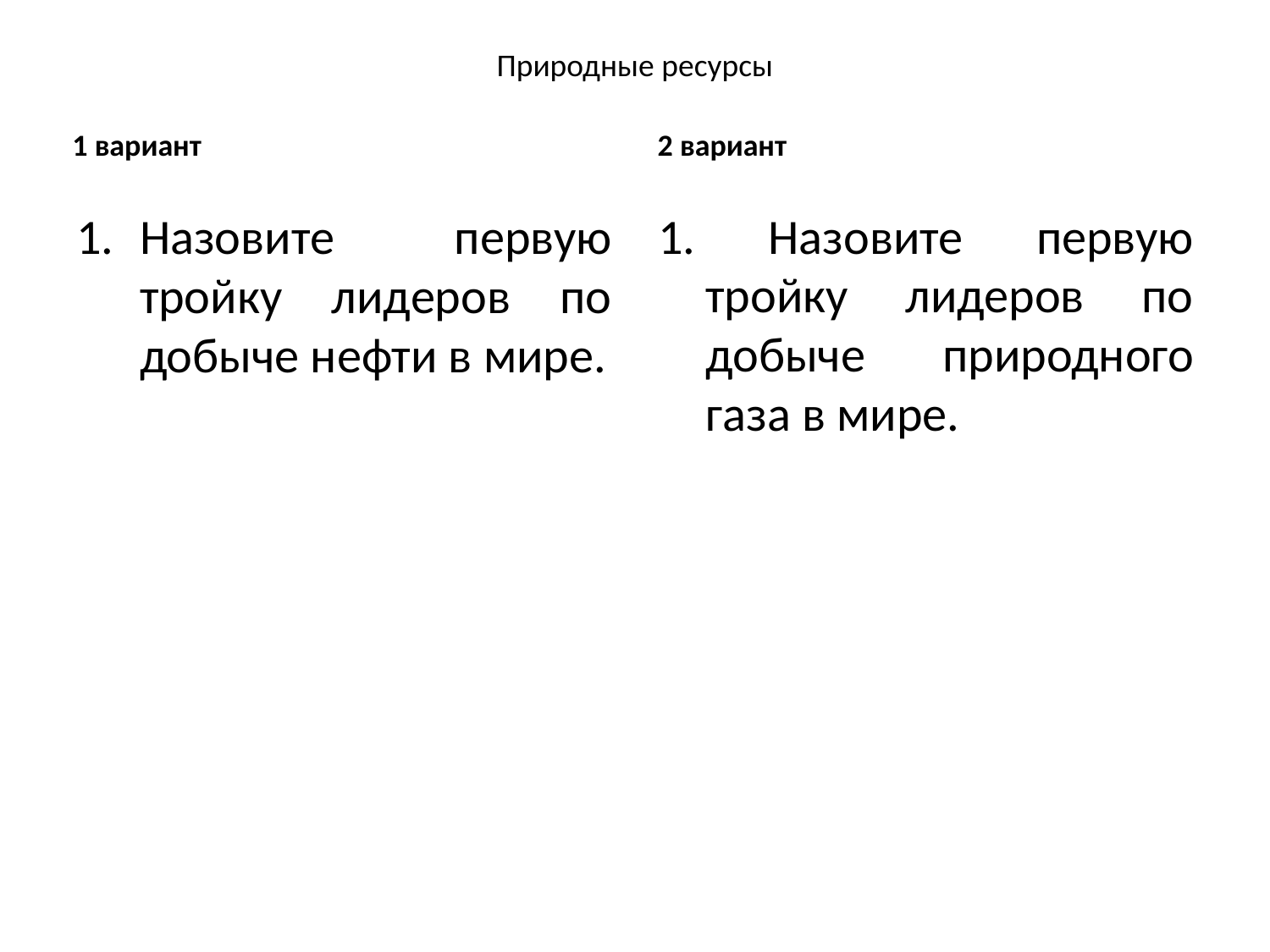

# Природные ресурсы
1 вариант
2 вариант
Назовите первую тройку лидеров по добыче нефти в мире.

1. Назовите первую тройку лидеров по добыче природного газа в мире.